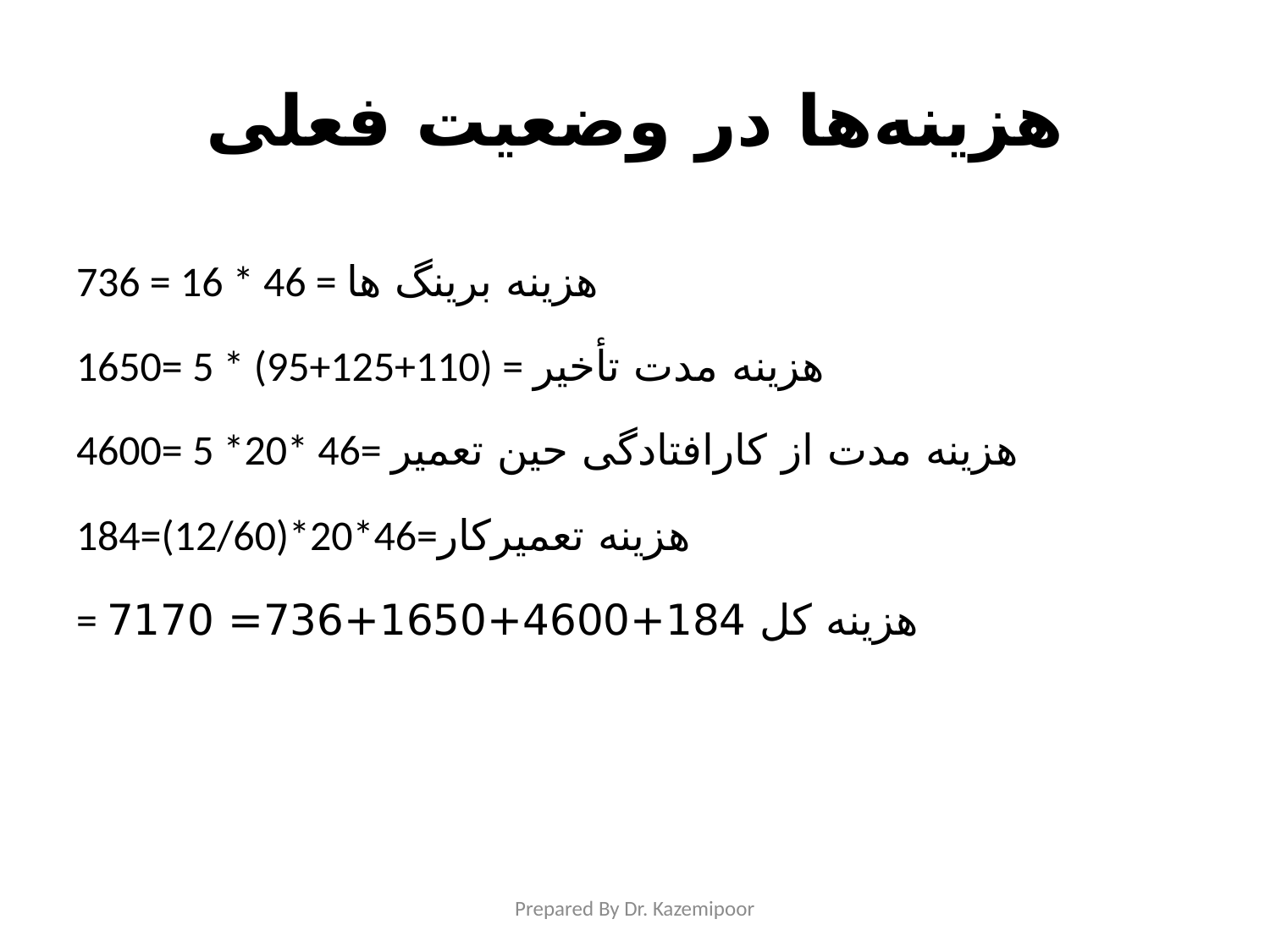

# هزینه‌ها در وضعیت فعلی
736 = 16 * 46 = هزینه برینگ ها
1650= 5 * (95+125+110) = هزینه مدت تأخیر
4600= 5 *20* 46= هزینه مدت از کارافتادگی حین تعمیر
184=(12/60)*20*46=هزینه تعمیرکار
= هزینه کل 184+4600+1650+736= 7170
Prepared By Dr. Kazemipoor